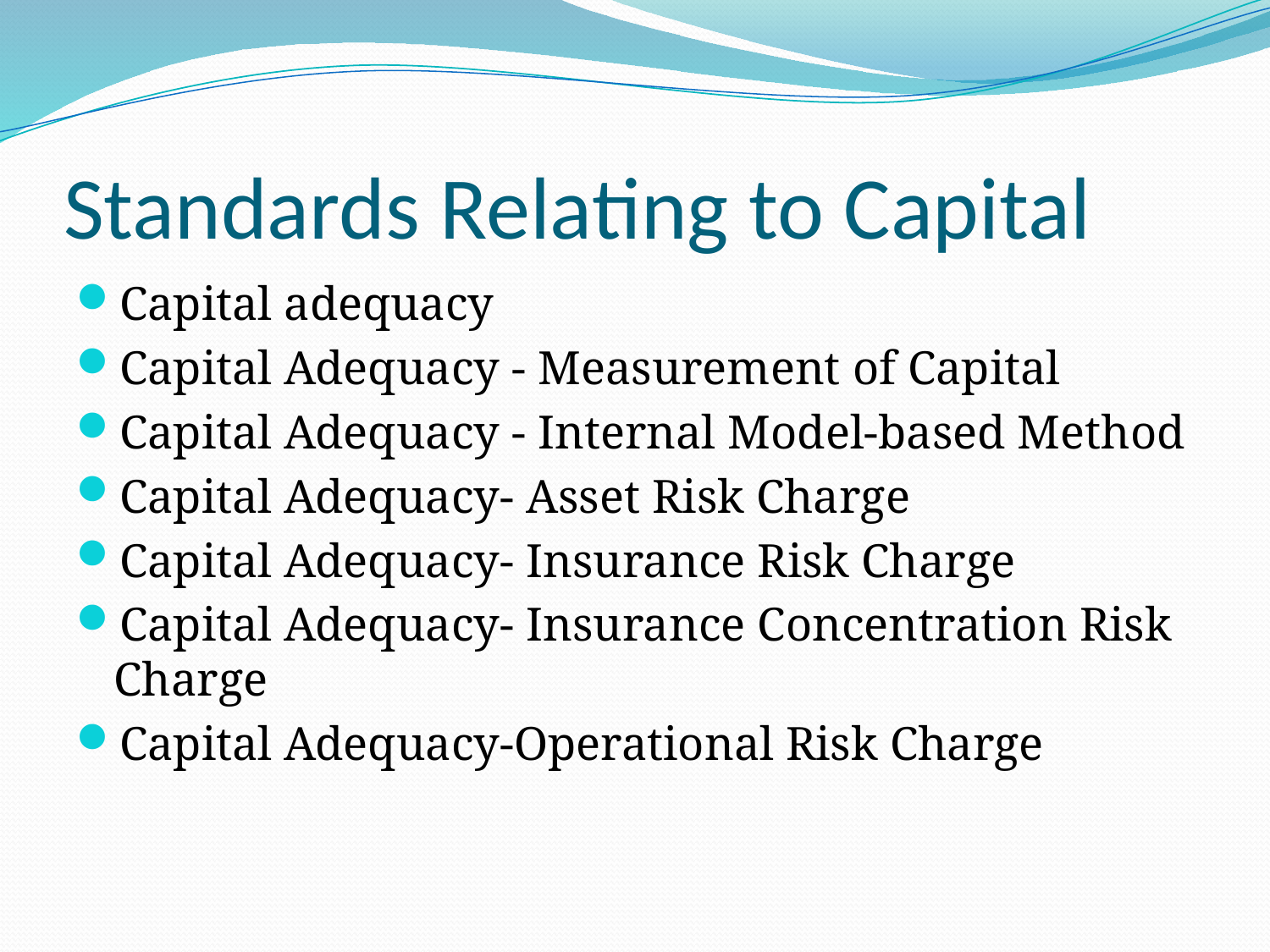

# Standards Relating to Capital
Capital adequacy
Capital Adequacy - Measurement of Capital
Capital Adequacy - Internal Model-based Method
Capital Adequacy- Asset Risk Charge
Capital Adequacy- Insurance Risk Charge
Capital Adequacy- Insurance Concentration Risk Charge
Capital Adequacy-Operational Risk Charge